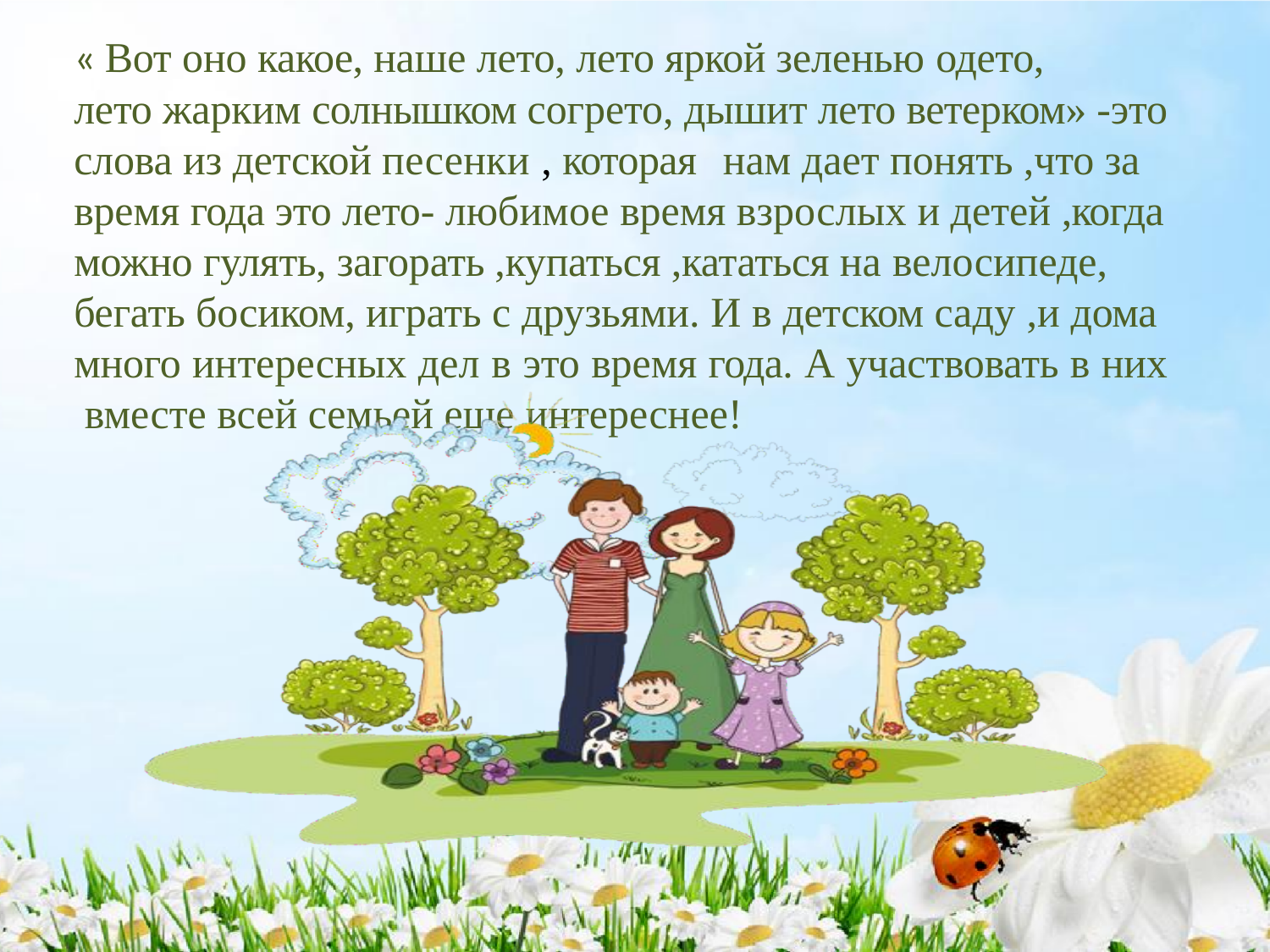

« Вот оно какое, наше лето, лето яркой зеленью одето,
лето жарким солнышком согрето, дышит лето ветерком» -это  слова из детской песенки , которая	нам дает понять ,что за  время года это лето- любимое время взрослых и детей ,когда  можно гулять, загорать ,купаться ,кататься на велосипеде,
бегать босиком, играть с друзьями. И в детском саду ,и дома  много интересных дел в это время года. А участвовать в них  вместе всей семьей еще интереснее!